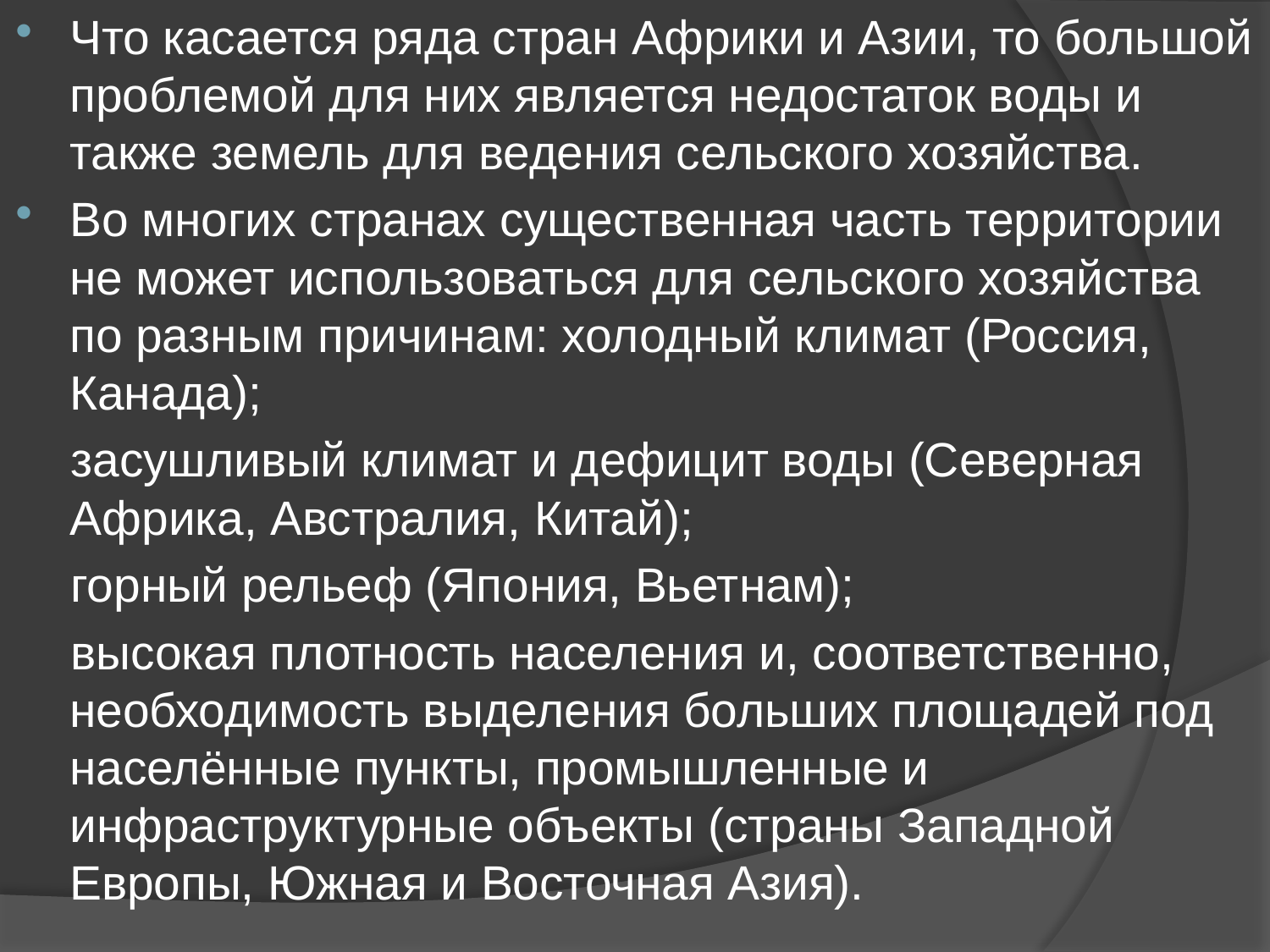

Что касается ряда стран Африки и Азии, то большой проблемой для них является недостаток воды и также земель для ведения сельского хозяйства.
Во многих странах существенная часть территории не может использоваться для сельского хозяйства по разным причинам: холодный климат (Россия, Канада);
    засушливый климат и дефицит воды (Северная Африка, Австралия, Китай);
    горный рельеф (Япония, Вьетнам);
    высокая плотность населения и, соответственно, необходимость выделения больших площадей под населённые пункты, промышленные и инфраструктурные объекты (страны Западной Европы, Южная и Восточная Азия).